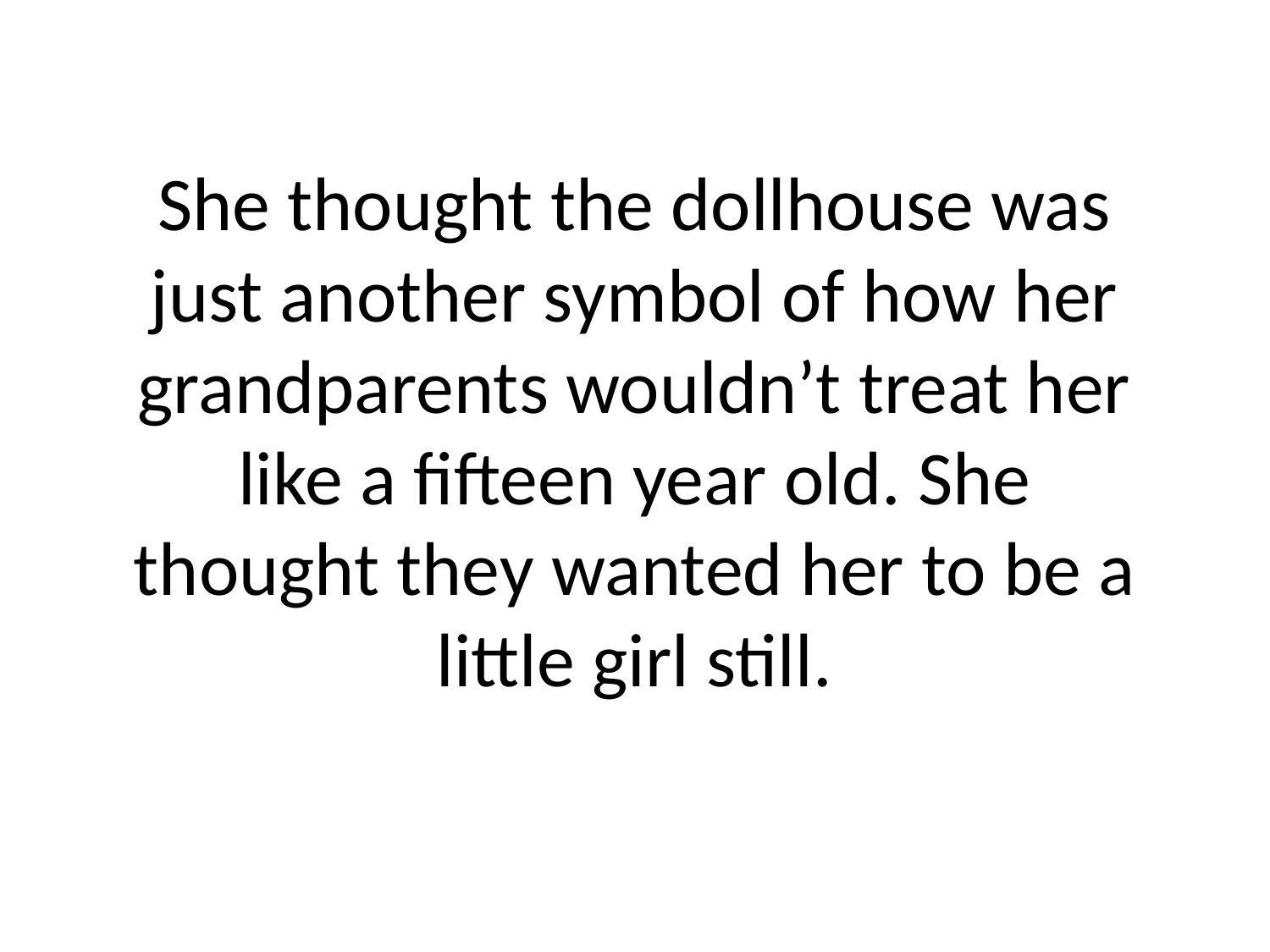

# She thought the dollhouse was just another symbol of how her grandparents wouldn’t treat her like a fifteen year old. She thought they wanted her to be a little girl still.